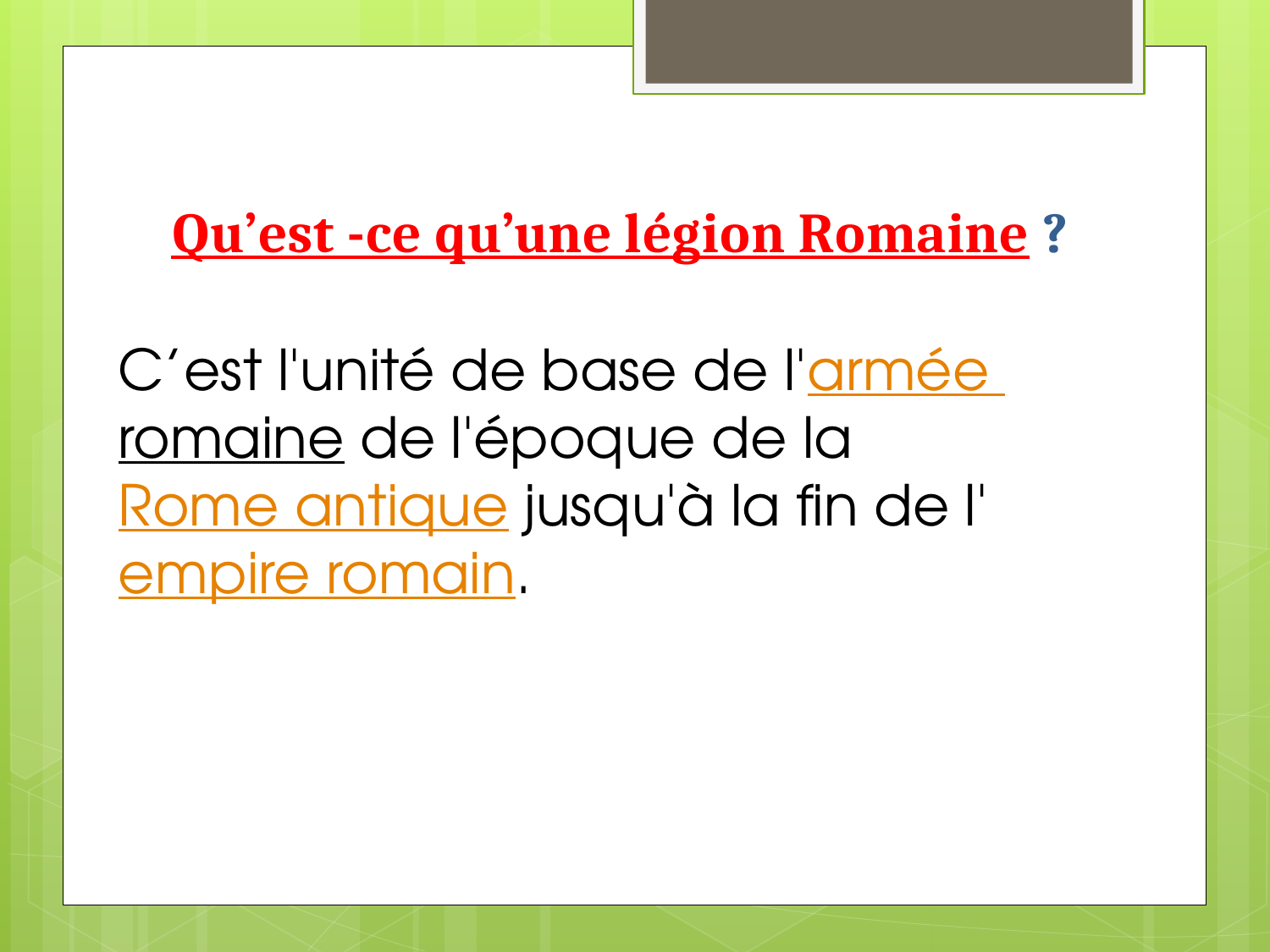

Qu’est -ce qu’une légion Romaine ?
C’est l'unité de base de l'armée romaine de l'époque de la Rome antique jusqu'à la fin de l'empire romain.